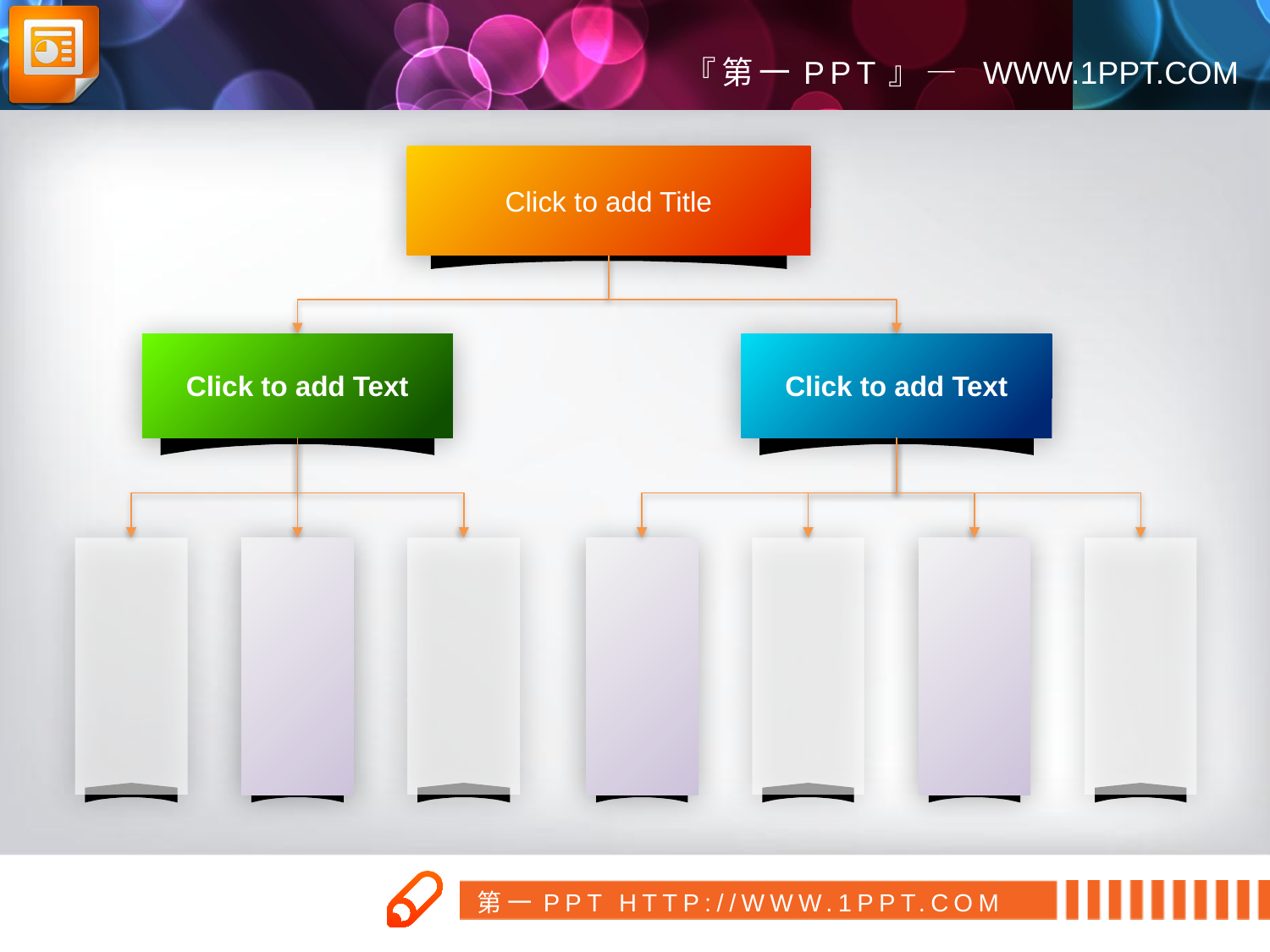

Click to add Title

Click to add Text
Click to add Text